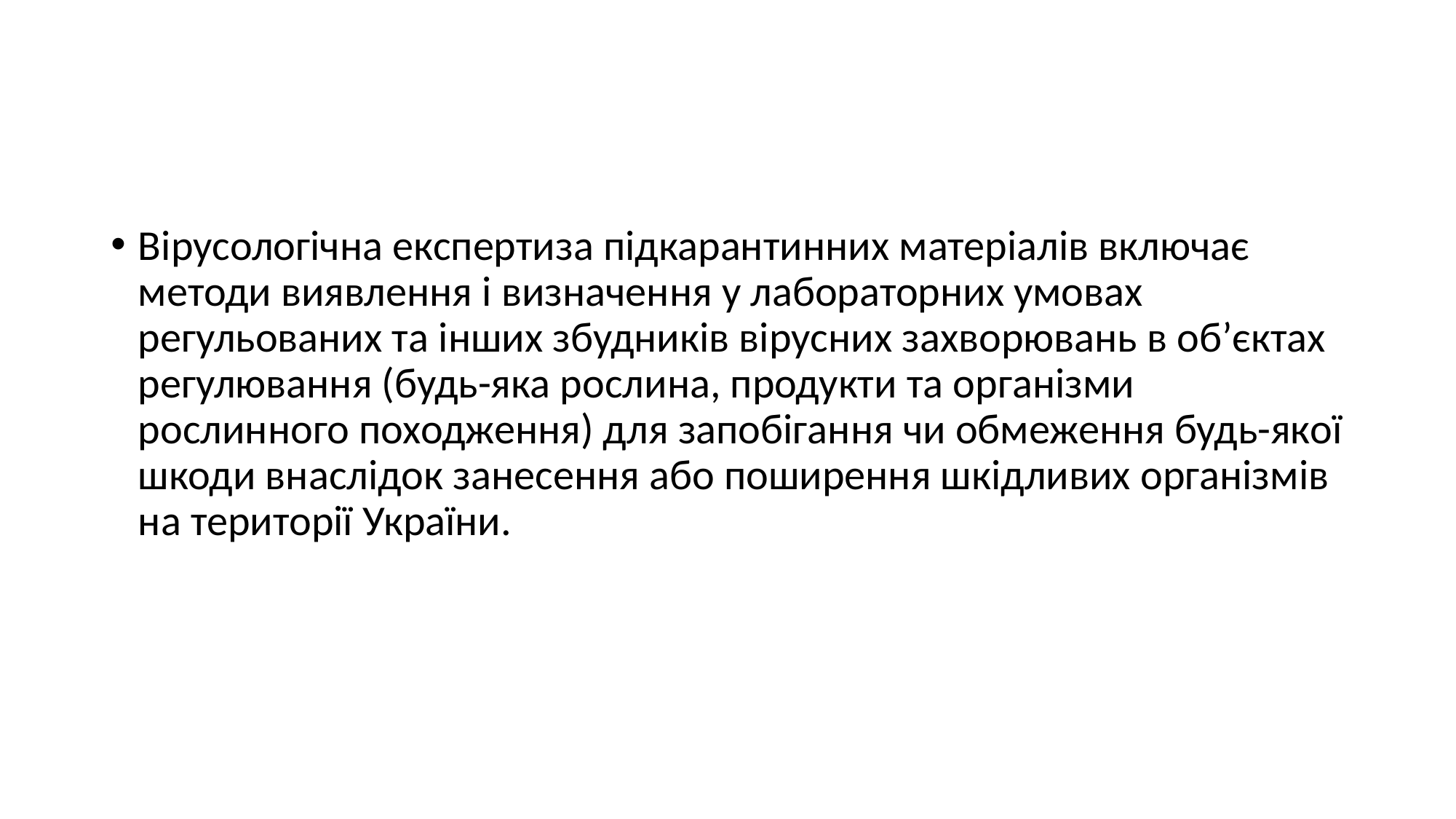

#
Вірусологічна експертиза підкарантинних матеріалів включає методи виявлення і визначення у лабораторних умовах регульованих та інших збудників вірусних захворювань в об’єктах регулювання (будь-яка рослина, продукти та організми рослинного походження) для запобігання чи обмеження будь-якої шкоди внаслідок занесення або поширення шкідливих організмів на території України.